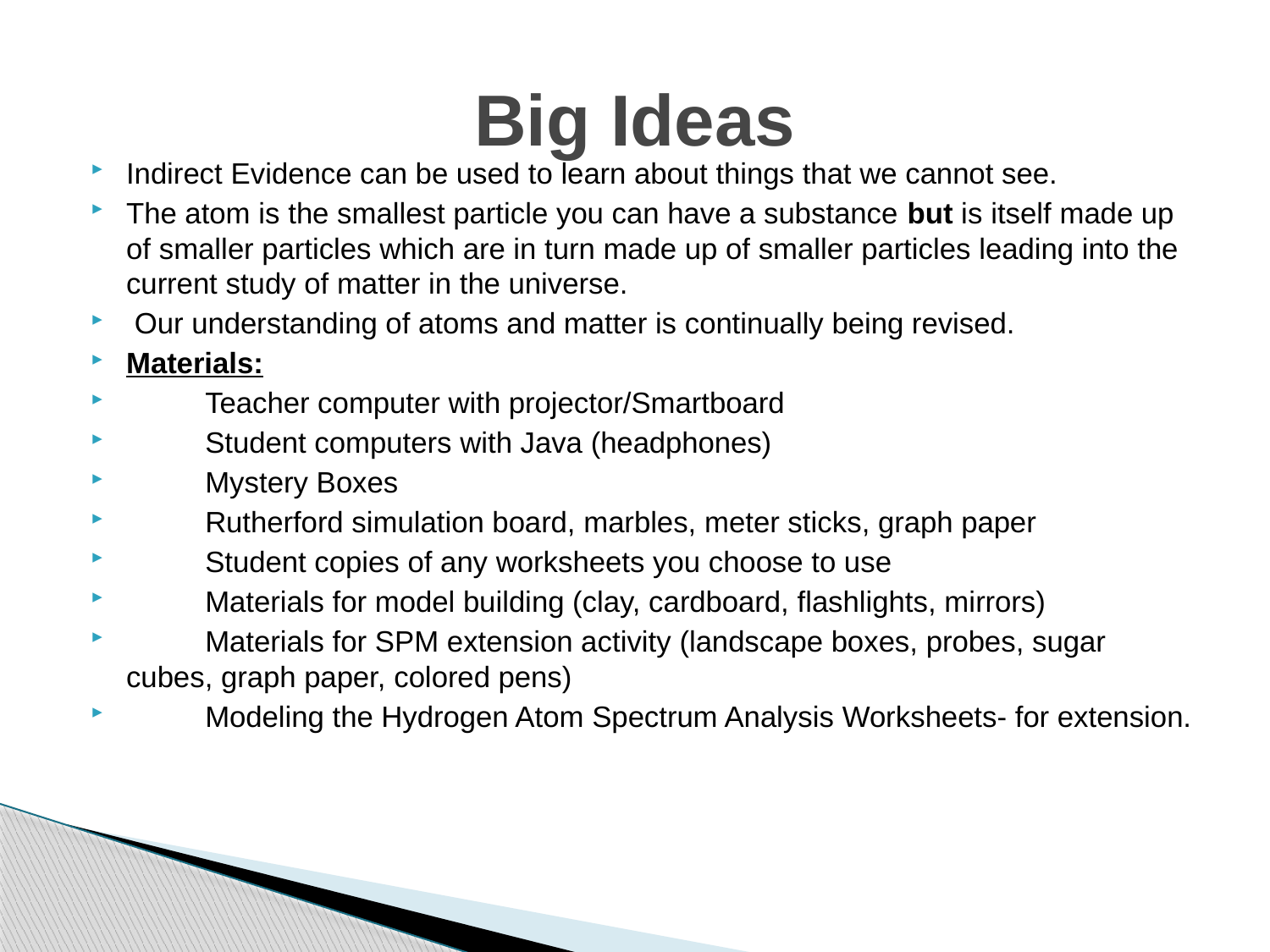

# Big Ideas
Indirect Evidence can be used to learn about things that we cannot see.
The atom is the smallest particle you can have a substance but is itself made up of smaller particles which are in turn made up of smaller particles leading into the current study of matter in the universe.
 Our understanding of atoms and matter is continually being revised.
Materials:
	Teacher computer with projector/Smartboard
	Student computers with Java (headphones)
	Mystery Boxes
	Rutherford simulation board, marbles, meter sticks, graph paper
	Student copies of any worksheets you choose to use
	Materials for model building (clay, cardboard, flashlights, mirrors)
	Materials for SPM extension activity (landscape boxes, probes, sugar cubes, graph paper, colored pens)
	Modeling the Hydrogen Atom Spectrum Analysis Worksheets- for extension.